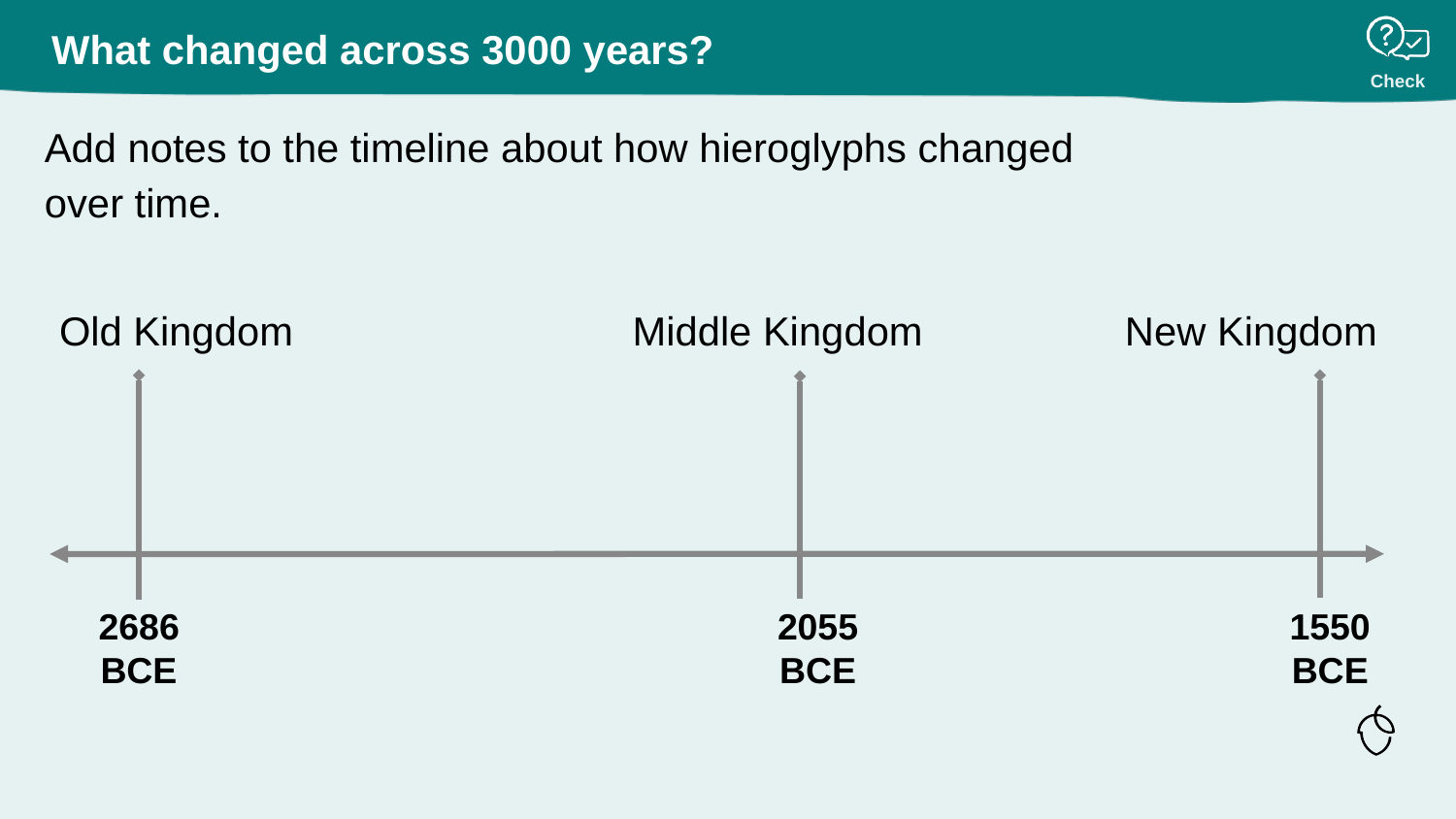

# What changed across 3000 years?
Add notes to the timeline about how hieroglyphs changed
over time.
Old Kingdom
Middle Kingdom
New Kingdom
2686 BCE
2055
BCE
1550 BCE